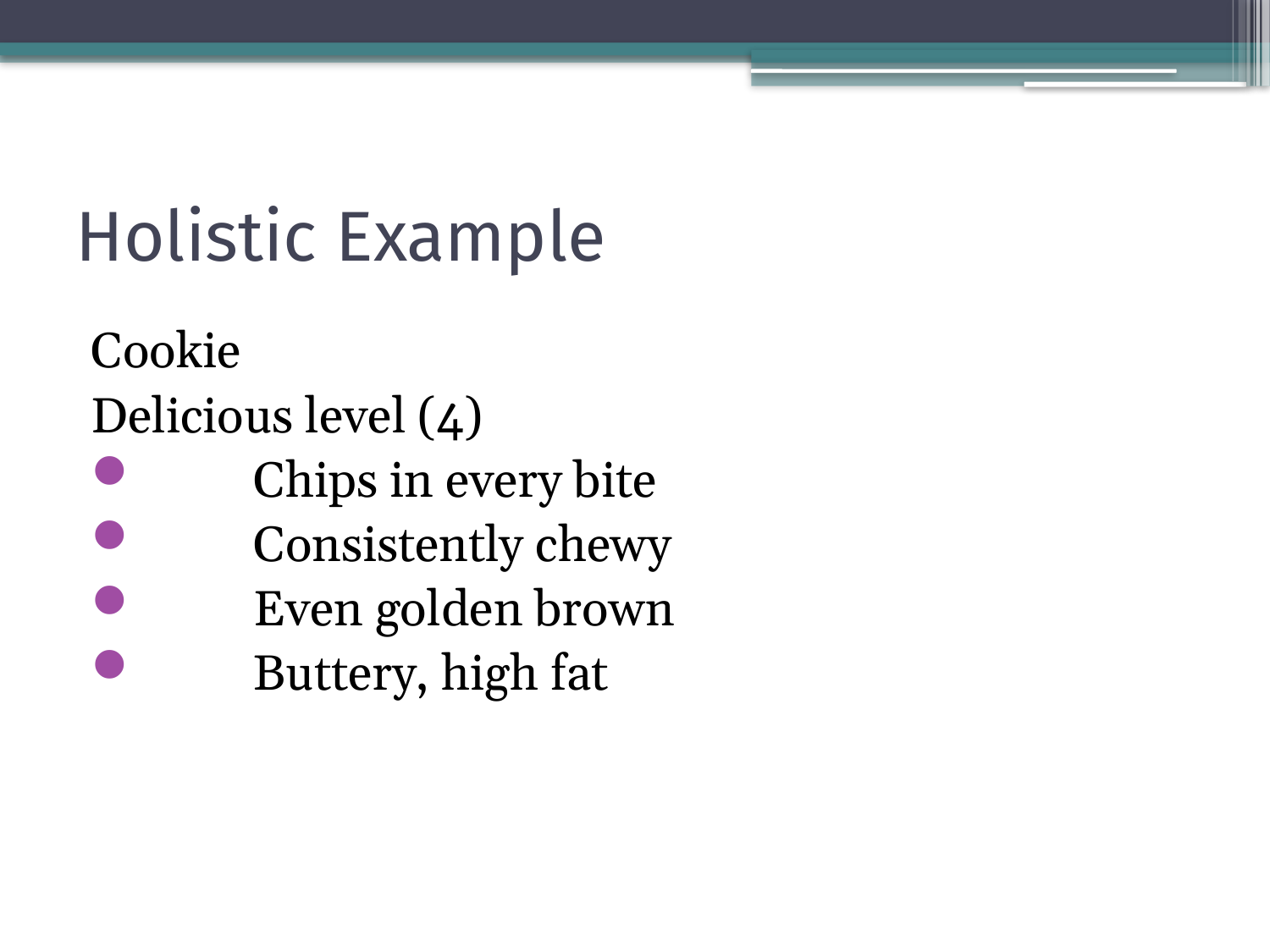

# Holistic Example
Cookie
Delicious level (4)
	Chips in every bite
	Consistently chewy
	Even golden brown
	Buttery, high fat